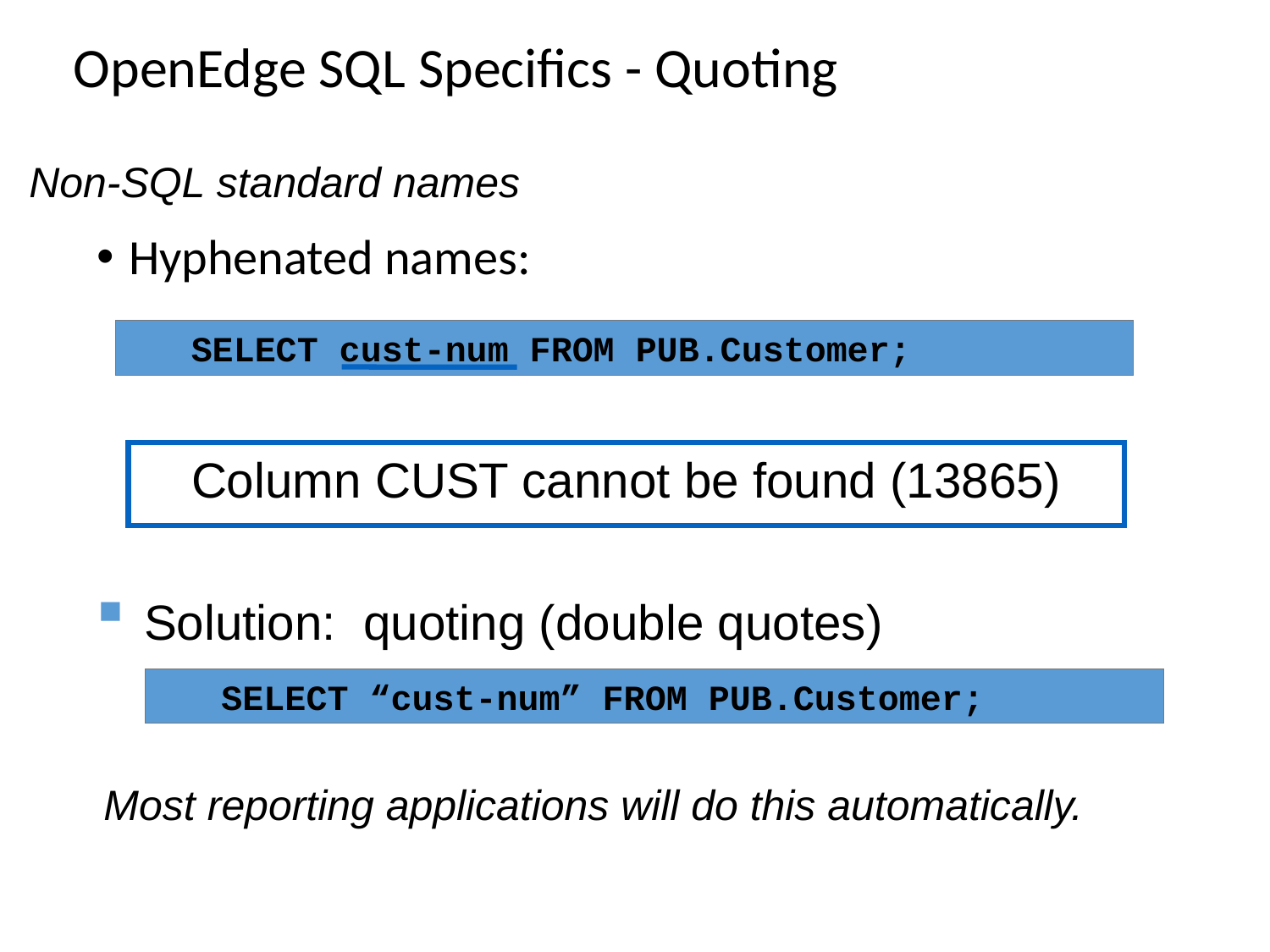

# OpenEdge SQL Specifics - Quoting
Non-SQL standard names
Hyphenated names:
SELECT cust-num FROM PUB.Customer;

Column CUST cannot be found (13865)
Solution:  quoting (double quotes)
SELECT “cust-num” FROM PUB.Customer;
Most reporting applications will do this automatically.